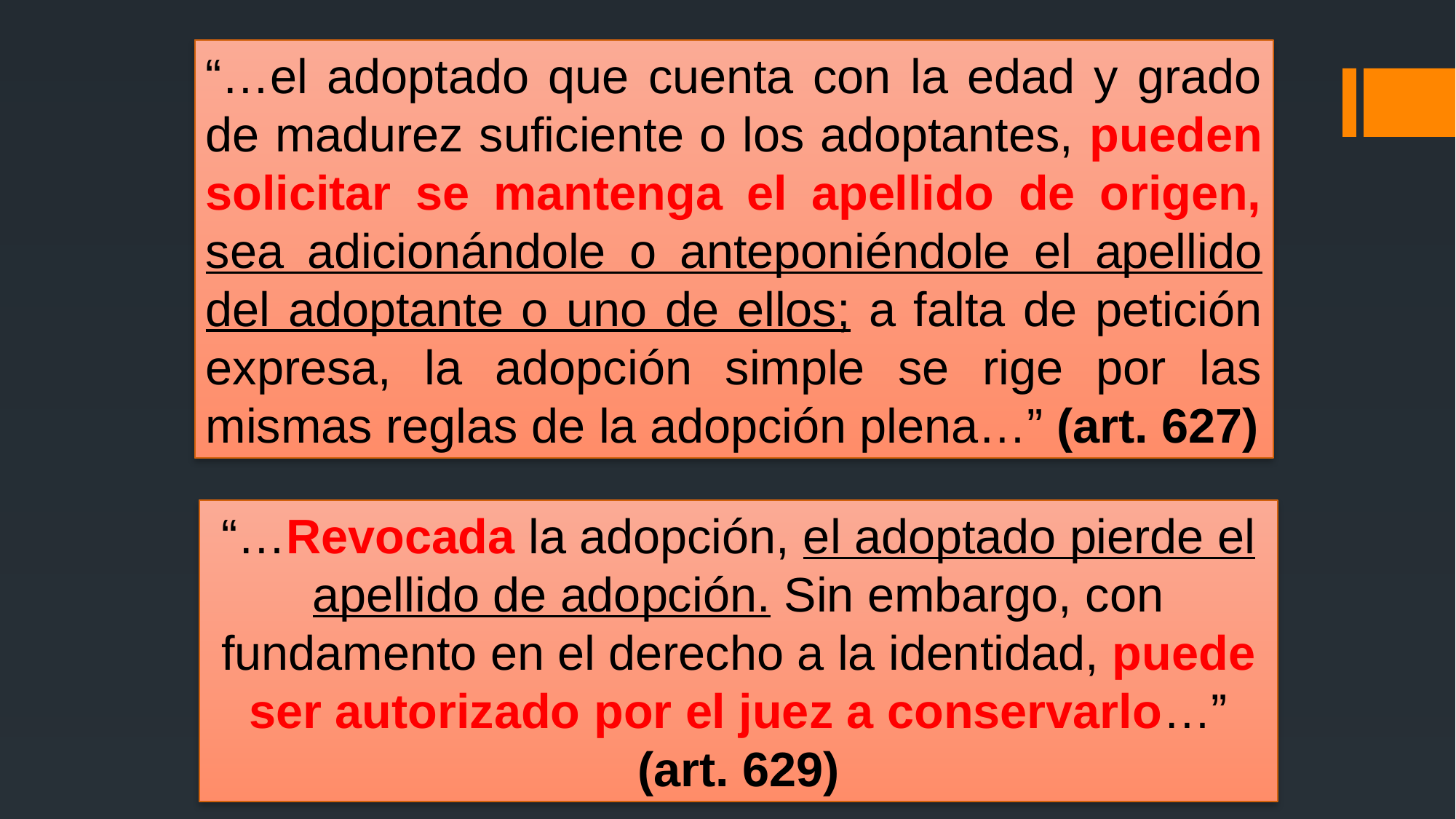

“…el adoptado que cuenta con la edad y grado de madurez suficiente o los adoptantes, pueden solicitar se mantenga el apellido de origen, sea adicionándole o anteponiéndole el apellido del adoptante o uno de ellos; a falta de petición expresa, la adopción simple se rige por las mismas reglas de la adopción plena…” (art. 627)

“…Revocada la adopción, el adoptado pierde el apellido de adopción. Sin embargo, con fundamento en el derecho a la identidad, puede ser autorizado por el juez a conservarlo…” (art. 629)